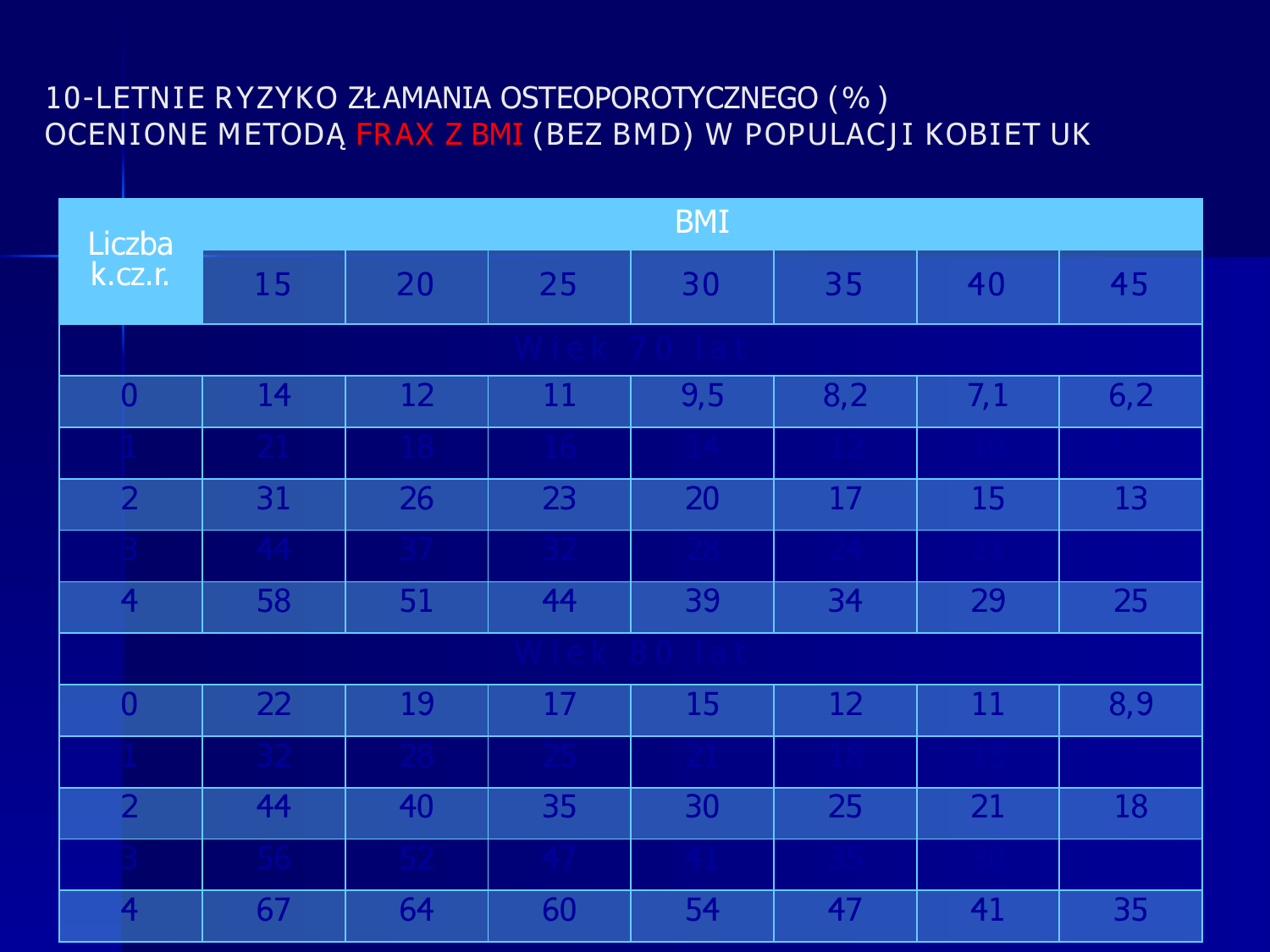

10-LETNIE RYZYKO ZŁAMANIA OSTEOPOROTYCZNEGO (%)
OCENIONE METODĄ FRAX Z BMI (BEZ BMD) W POPULACJI KOBIET UK
| Liczba k.cz.r. | BMI |  |  |  |  |  |  |
| --- | --- | --- | --- | --- | --- | --- | --- |
|  | 15 | 20 | 25 | 30 | 35 | 40 | 45 |
| Wiek 70 lat |  |  |  |  |  |  |  |
| 0 | 14 | 12 | 11 | 9,5 | 8,2 | 7,1 | 6,2 |
| 1 | 21 | 18 | 16 | 14 | 12 | 10 | 8,9 |
| 2 | 31 | 26 | 23 | 20 | 17 | 15 | 13 |
| 3 | 44 | 37 | 32 | 28 | 24 | 21 | 18 |
| 4 | 58 | 51 | 44 | 39 | 34 | 29 | 25 |
| Wiek 80 lat |  |  |  |  |  |  |  |
| 0 | 22 | 19 | 17 | 15 | 12 | 11 | 8,9 |
| 1 | 32 | 28 | 25 | 21 | 18 | 15 | 13 |
| 2 | 44 | 40 | 35 | 30 | 25 | 21 | 18 |
| 3 | 56 | 52 | 47 | 41 | 35 | 30 | 25 |
| 4 | 67 | 64 | 60 | 54 | 47 | 41 | 35 |